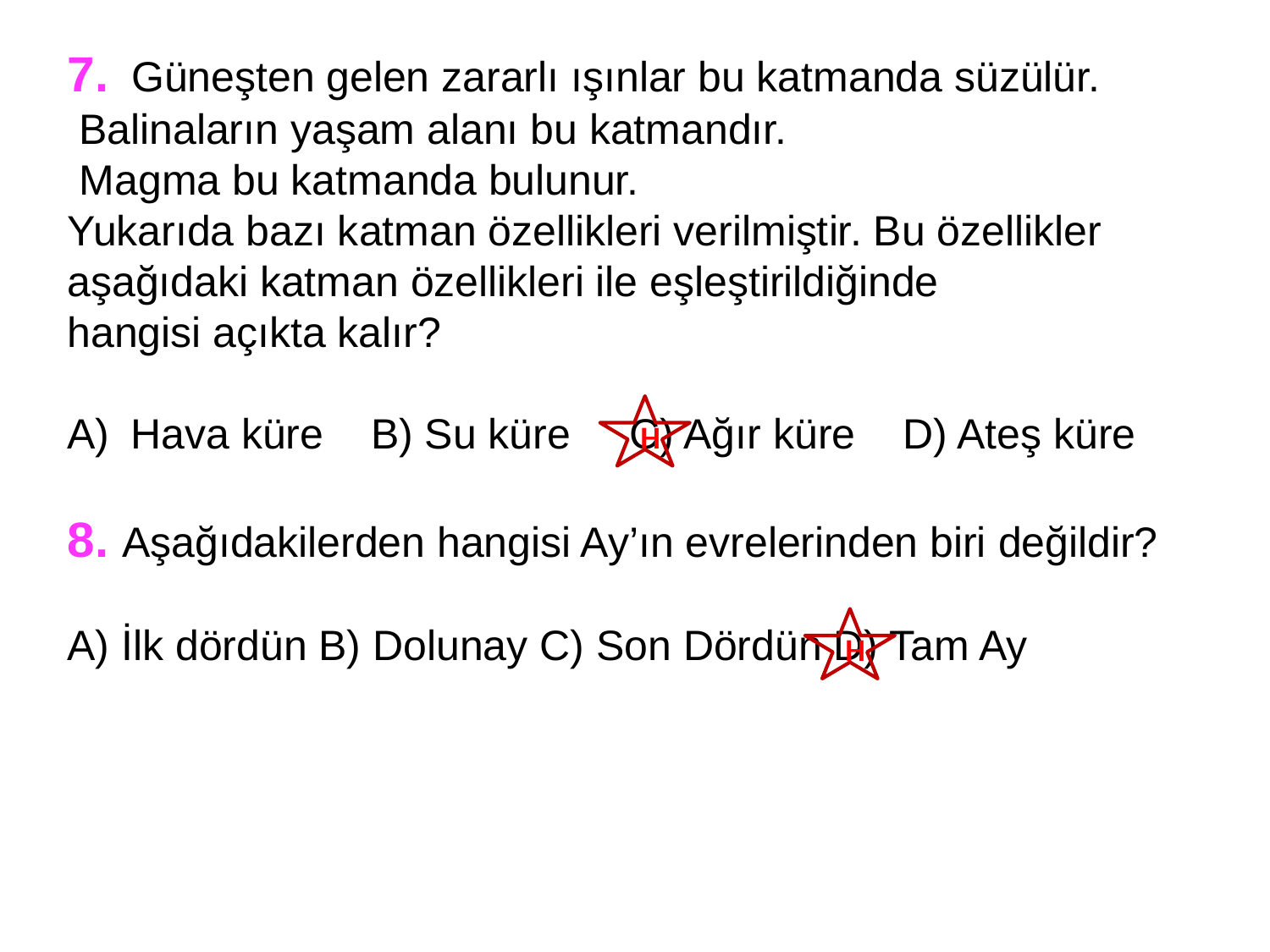

7.  Güneşten gelen zararlı ışınlar bu katmanda süzülür.
 Balinaların yaşam alanı bu katmandır.
 Magma bu katmanda bulunur.
Yukarıda bazı katman özellikleri verilmiştir. Bu özellikler aşağıdaki katman özellikleri ile eşleştirildiğinde
hangisi açıkta kalır?

Hava küre    B) Su küre     C) Ağır küre    D) Ateş küre

8. Aşağıdakilerden hangisi Ay’ın evrelerinden biri değildir?

A) İlk dördün B) Dolunay C) Son Dördün D) Tam Ay
H
H